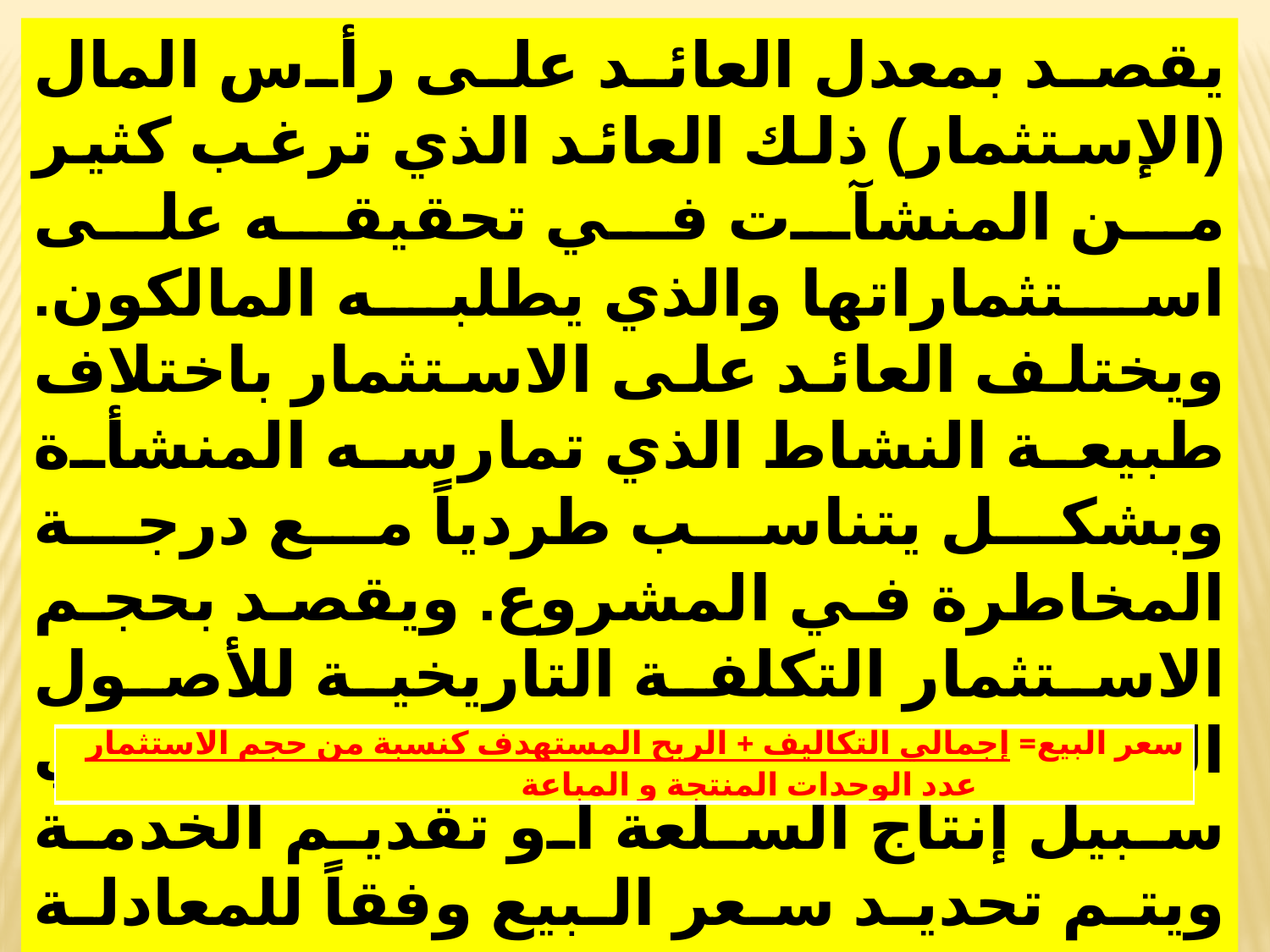

يقصد بمعدل العائد على رأس المال (الإستثمار) ذلك العائد الذي ترغب كثير من المنشآت في تحقيقه على استثماراتها والذي يطلبه المالكون. ويختلف العائد على الاستثمار باختلاف طبيعة النشاط الذي تمارسه المنشأة وبشكل يتناسب طردياً مع درجة المخاطرة في المشروع. ويقصد بحجم الاستثمار التكلفة التاريخية للأصول التي تم استثمارها  في المشروع في سبيل إنتاج السلعة أو تقديم الخدمة ويتم تحديد سعر البيع وفقاً للمعادلة التالية:
| سعر البيع= إجمالي التكاليف + الربح المستهدف كنسبة من حجم الاستثمار عدد الوحدات المنتجة و المباعة |
| --- |